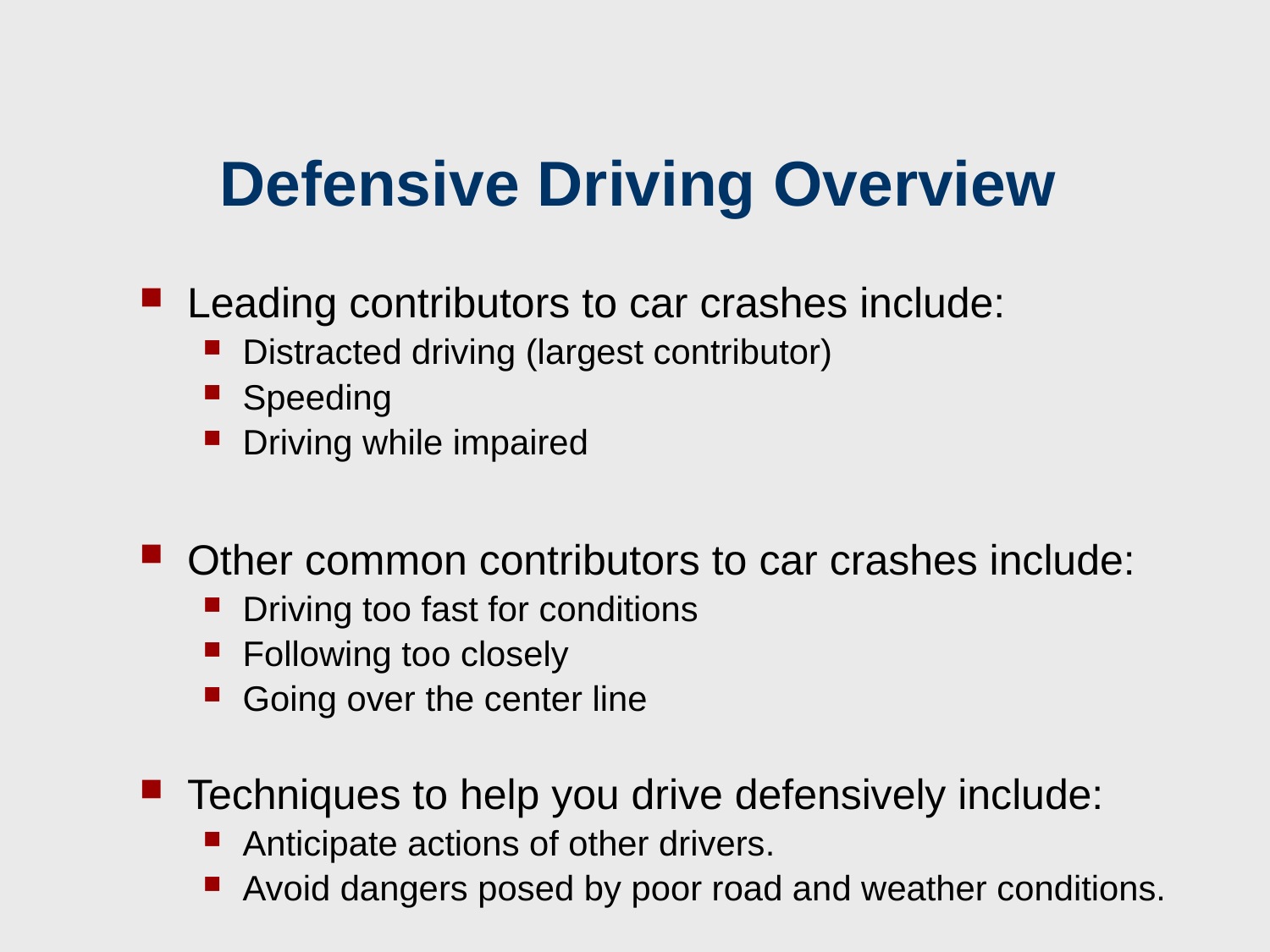

# Defensive Driving Overview
Leading contributors to car crashes include:
Distracted driving (largest contributor)
Speeding
Driving while impaired

Other common contributors to car crashes include:
Driving too fast for conditions
Following too closely
Going over the center line

Techniques to help you drive defensively include:
Anticipate actions of other drivers.
Avoid dangers posed by poor road and weather conditions.